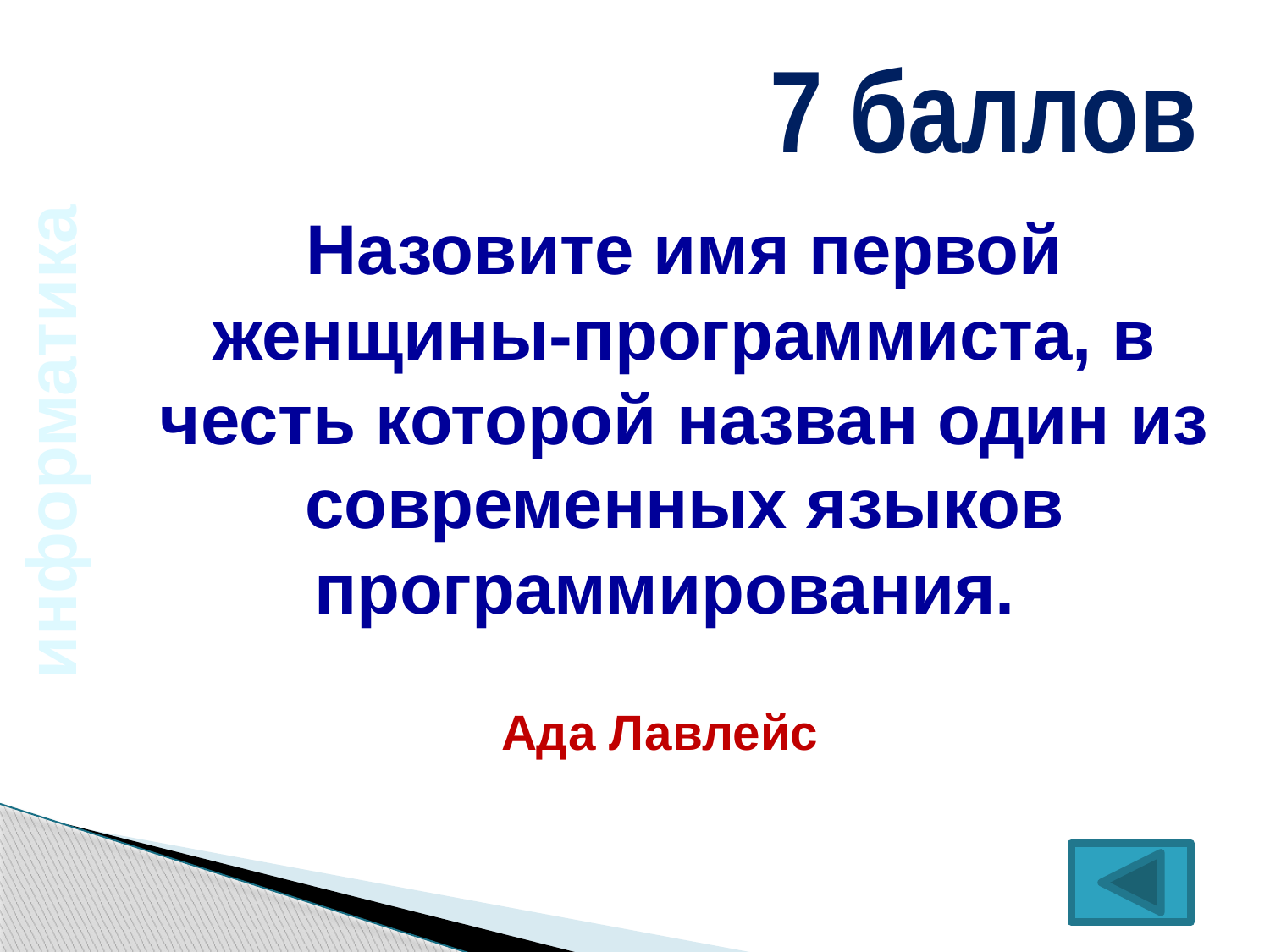

7 баллов
Назовите имя первой женщины-программиста, в честь которой назван один из современных языков программирования.
информатика
Ада Лавлейс